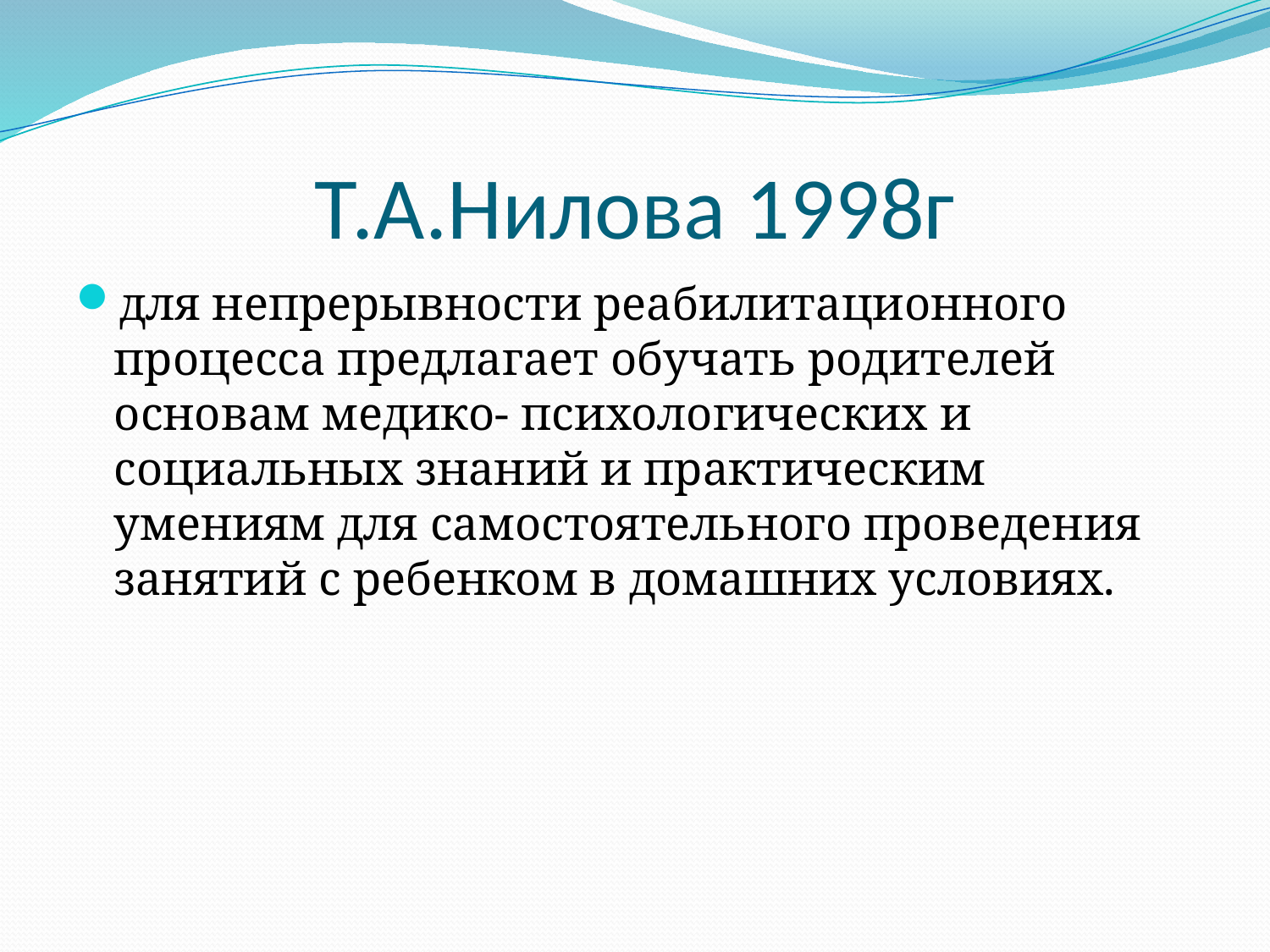

# Т.А.Нилова 1998г
для непрерывности реабилитационного процесса предлагает обучать родителей основам медико- психологических и социальных знаний и практическим умениям для самостоятельного проведения занятий с ребенком в домашних условиях.